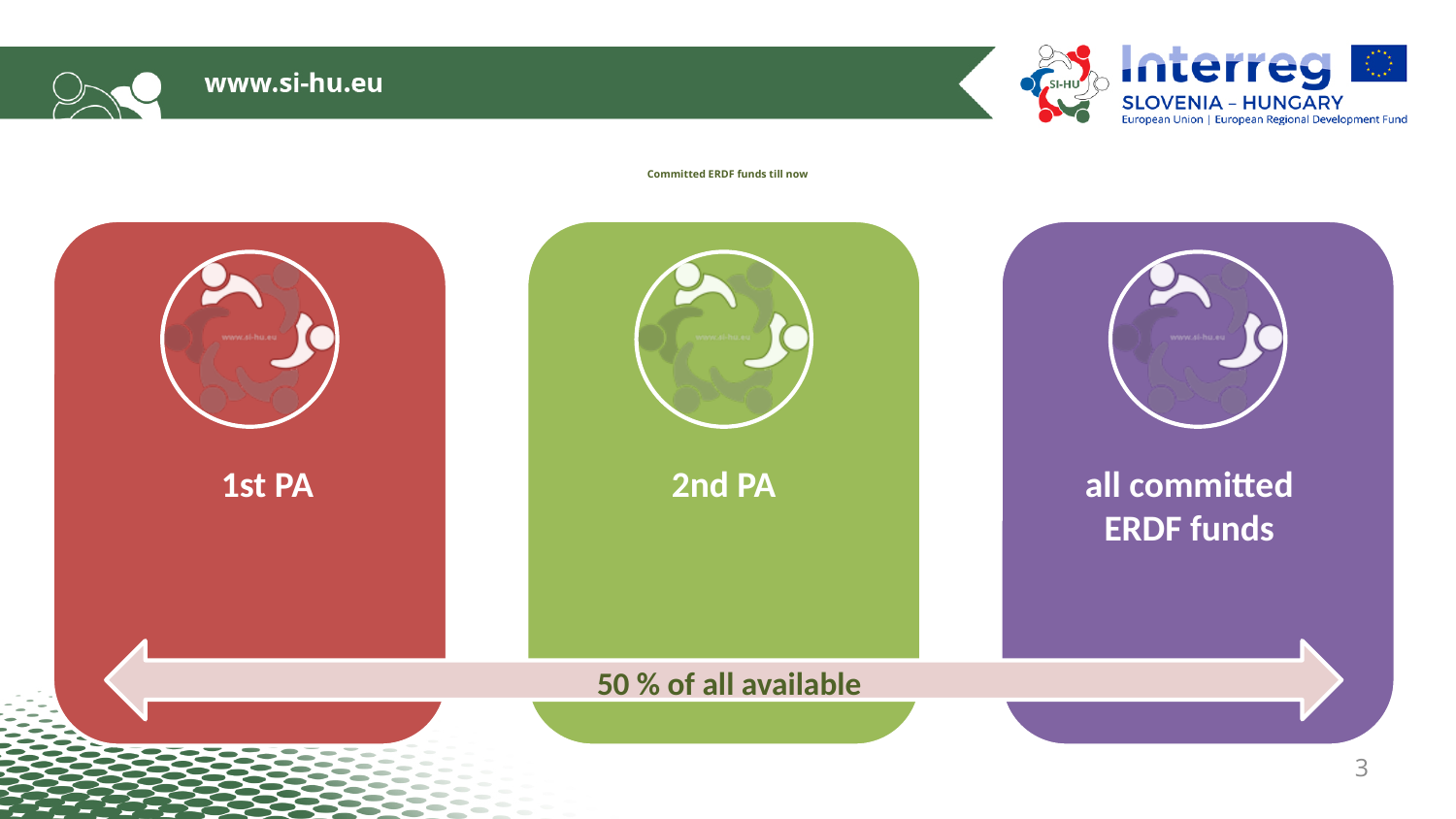

# Committed ERDF funds till now

2nd PA
all committed ERDF funds
1st PA
50 % of all available
3